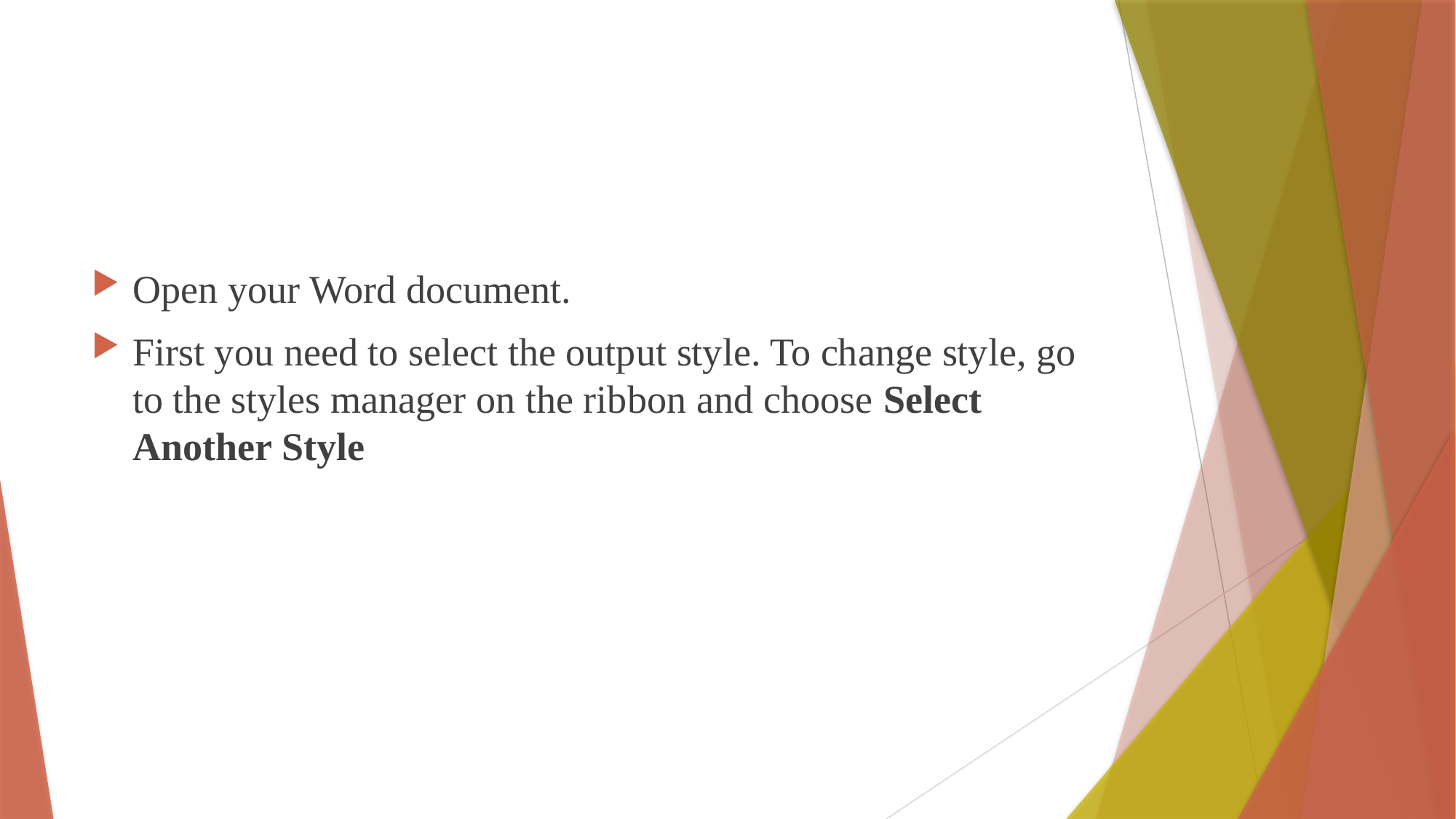

#
Open your Word document.
First you need to select the output style. To change style, go to the styles manager on the ribbon and choose Select Another Style